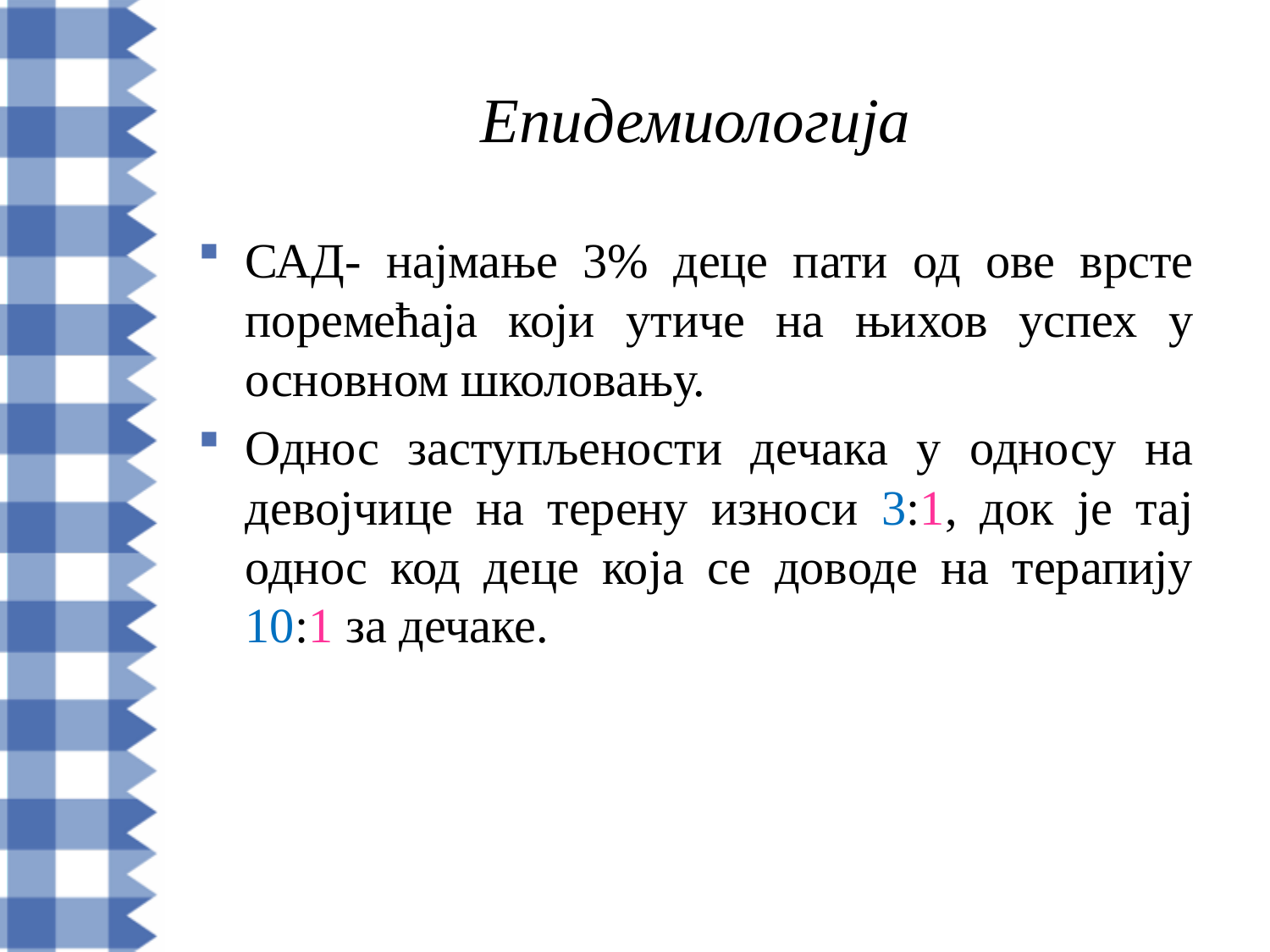

# Епидемиологија
САД- најмање 3% деце пати од ове врсте поремећаја који утиче на њихов успех у основном школовању.
Однос заступљености дечака у односу на девојчице на терену износи 3:1, док је тај однос код деце која се доводе на терапију 10:1 за дечаке.